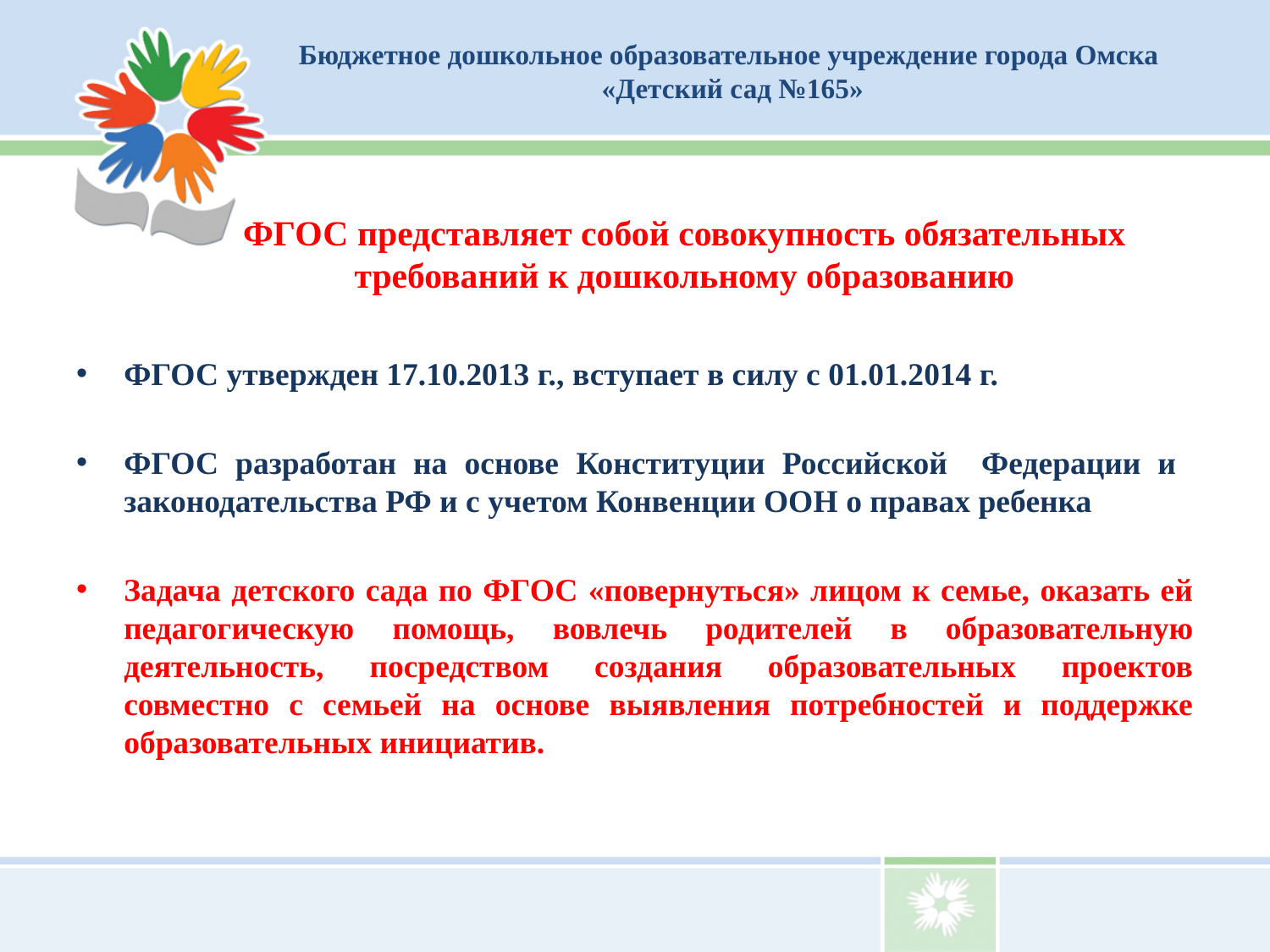

Бюджетное дошкольное образовательное учреждение города Омска
 «Детский сад №165»
# ФГОС представляет собой совокупность обязательных требований к дошкольному образованию
ФГОС утвержден 17.10.2013 г., вступает в силу с 01.01.2014 г.

ФГОС разработан на основе Конституции Российской  Федерации и  законодательства РФ и с учетом Конвенции ООН о правах ребенка

Задача детского сада по ФГОС «повернуться» лицом к семье, оказать ей педагогическую помощь, вовлечь родителей в образовательную деятельность, посредством создания образовательных проектов совместно с семьей на основе выявления потребностей и поддержке образовательных инициатив.